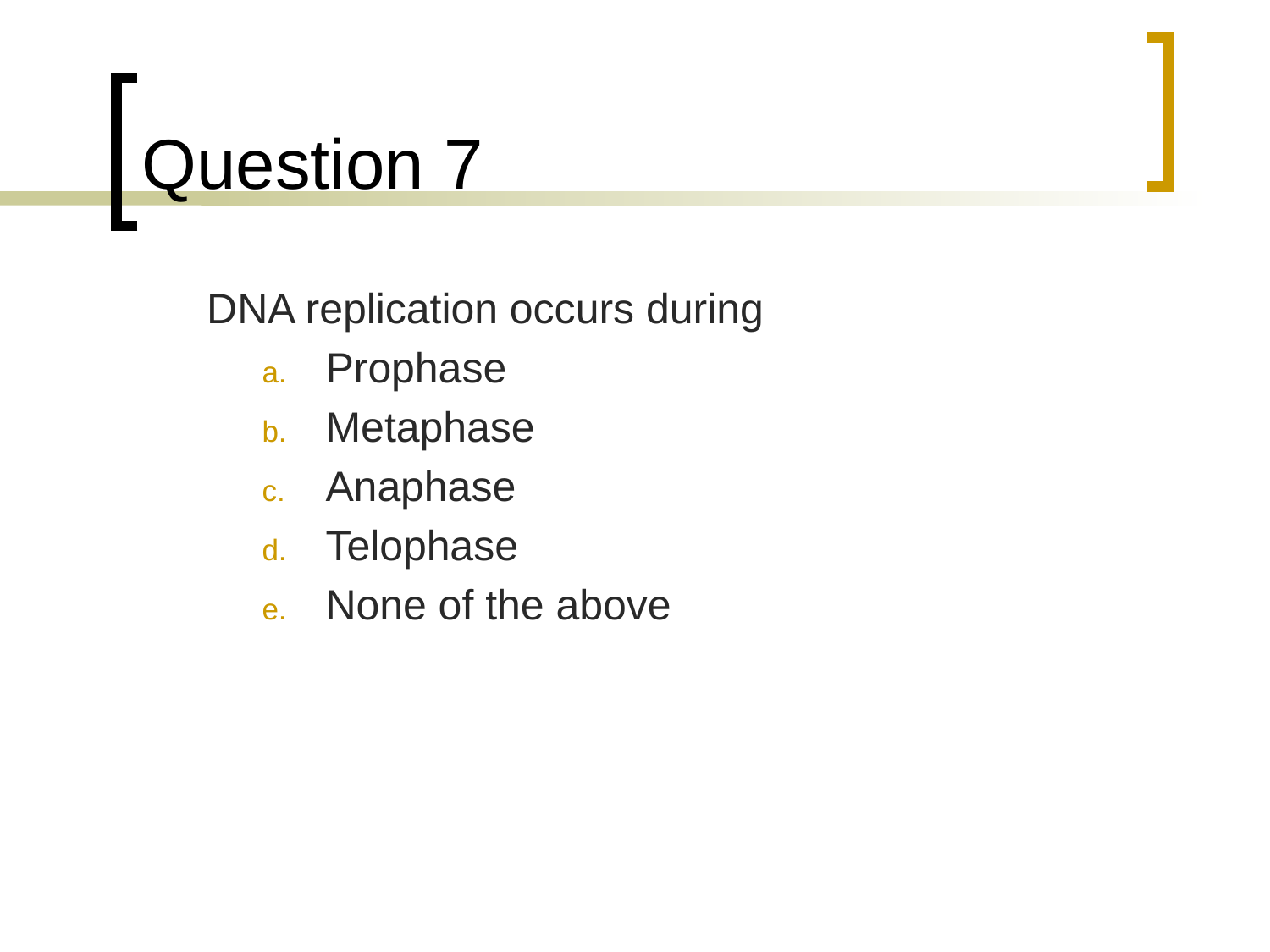

# Question 7
	DNA replication occurs during
Prophase
Metaphase
Anaphase
Telophase
None of the above